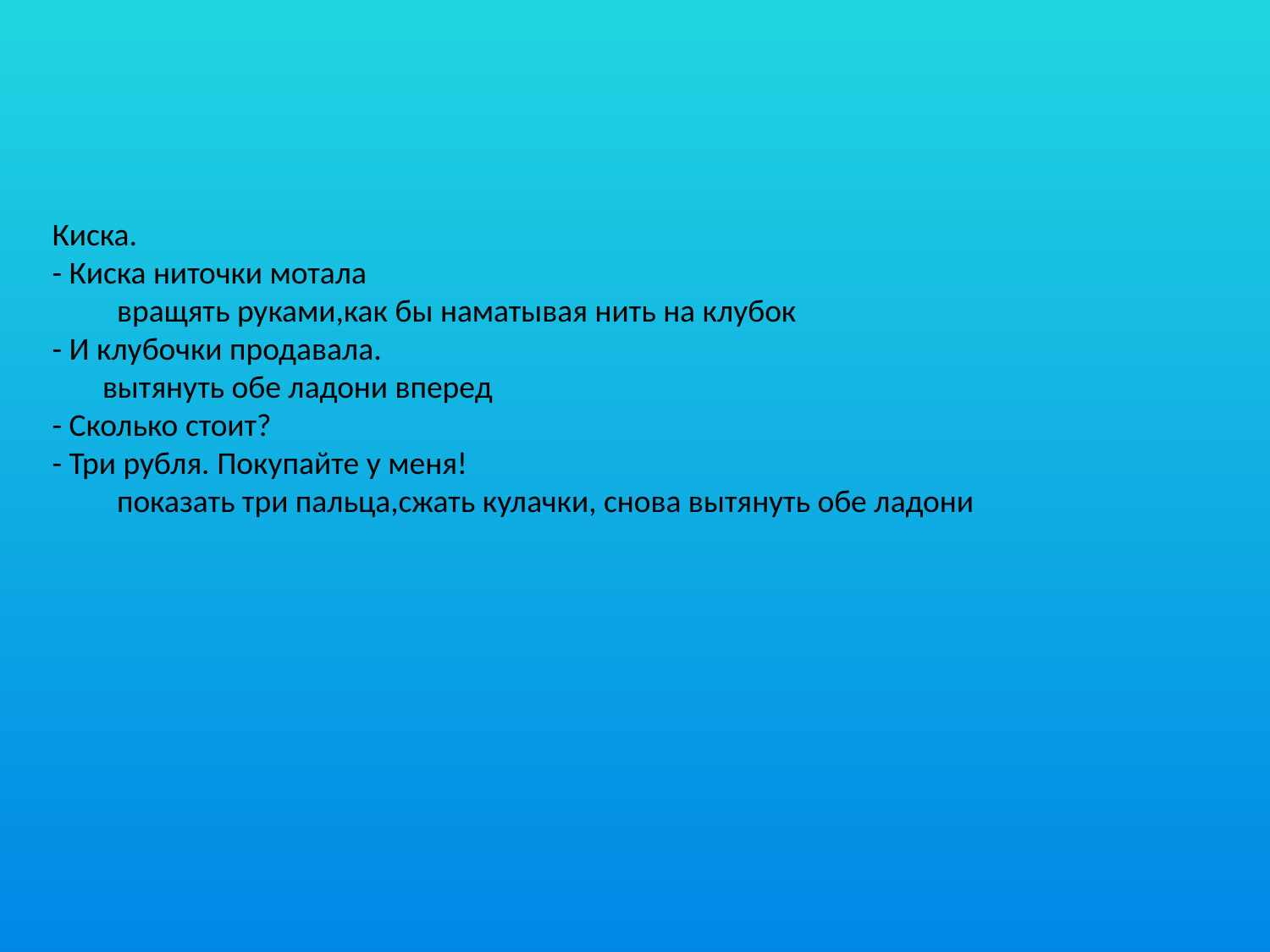

Киска.
- Киска ниточки мотала
         вращять руками,как бы наматывая нить на клубок
- И клубочки продавала.
       вытянуть обе ладони вперед
- Сколько стоит?
- Три рубля. Покупайте у меня!
         показать три пальца,сжать кулачки, снова вытянуть обе ладони